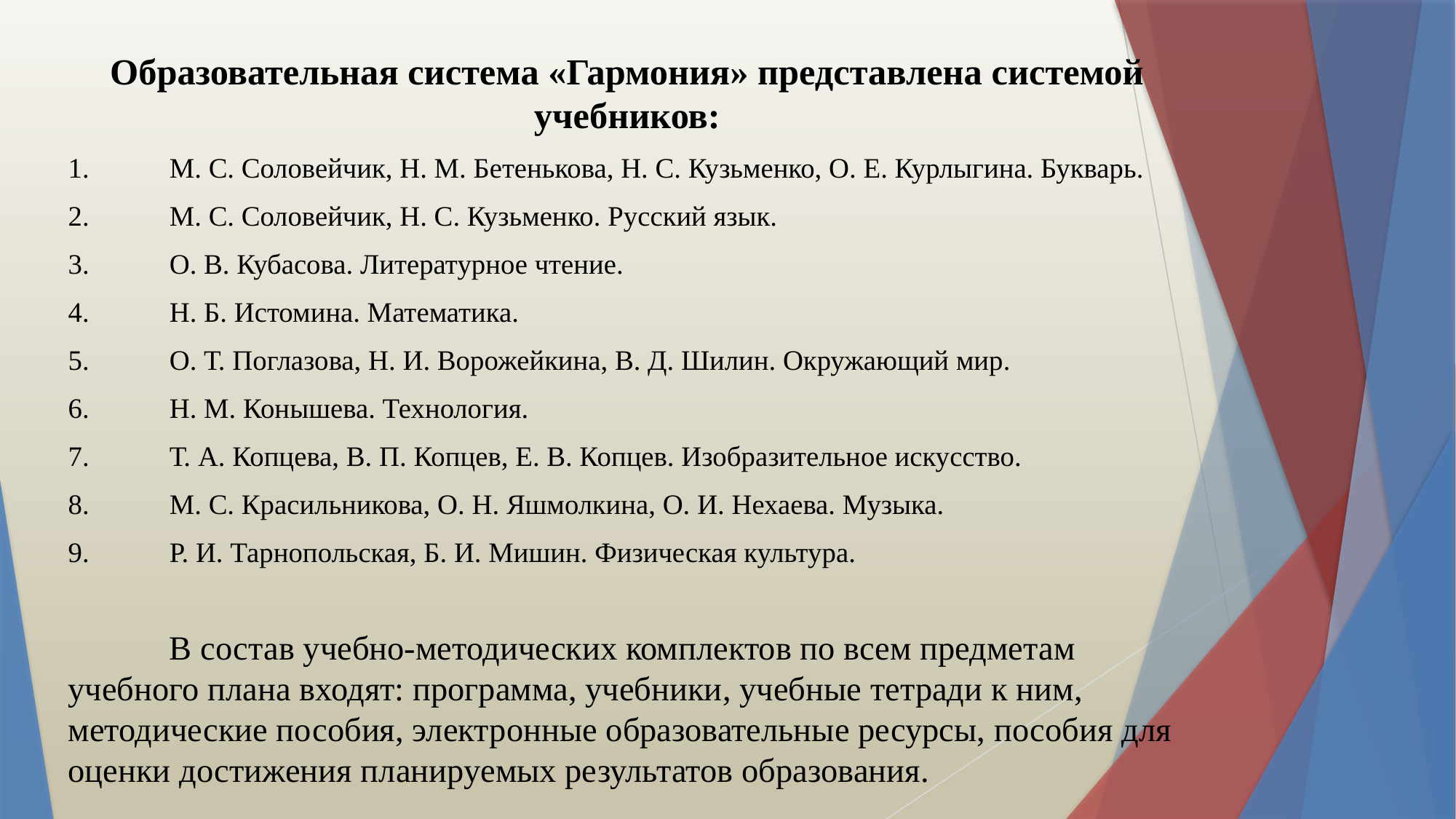

Образовательная система «Гармония» представлена системой учебников:
1.	М. С. Соловейчик, Н. М. Бетенькова, Н. С. Кузьменко, О. Е. Курлыгина. Букварь.
2.	М. С. Соловейчик, Н. С. Кузьменко. Русский язык.
3.	О. В. Кубасова. Литературное чтение.
4.	Н. Б. Истомина. Математика.
5.	О. Т. Поглазова, Н. И. Ворожейкина, В. Д. Шилин. Окружающий мир.
6.	Н. М. Конышева. Технология.
7.	Т. А. Копцева, В. П. Копцев, Е. В. Копцев. Изобразительное искусство.
8.	М. С. Красильникова, О. Н. Яшмолкина, О. И. Нехаева. Музыка.
9.	Р. И. Тарнопольская, Б. И. Мишин. Физическая культура.

	В состав учебно-методических комплектов по всем предметам учебного плана входят: программа, учебники, учебные тетради к ним, методические пособия, электронные образовательные ресурсы, пособия для оценки достижения планируемых результатов образования.